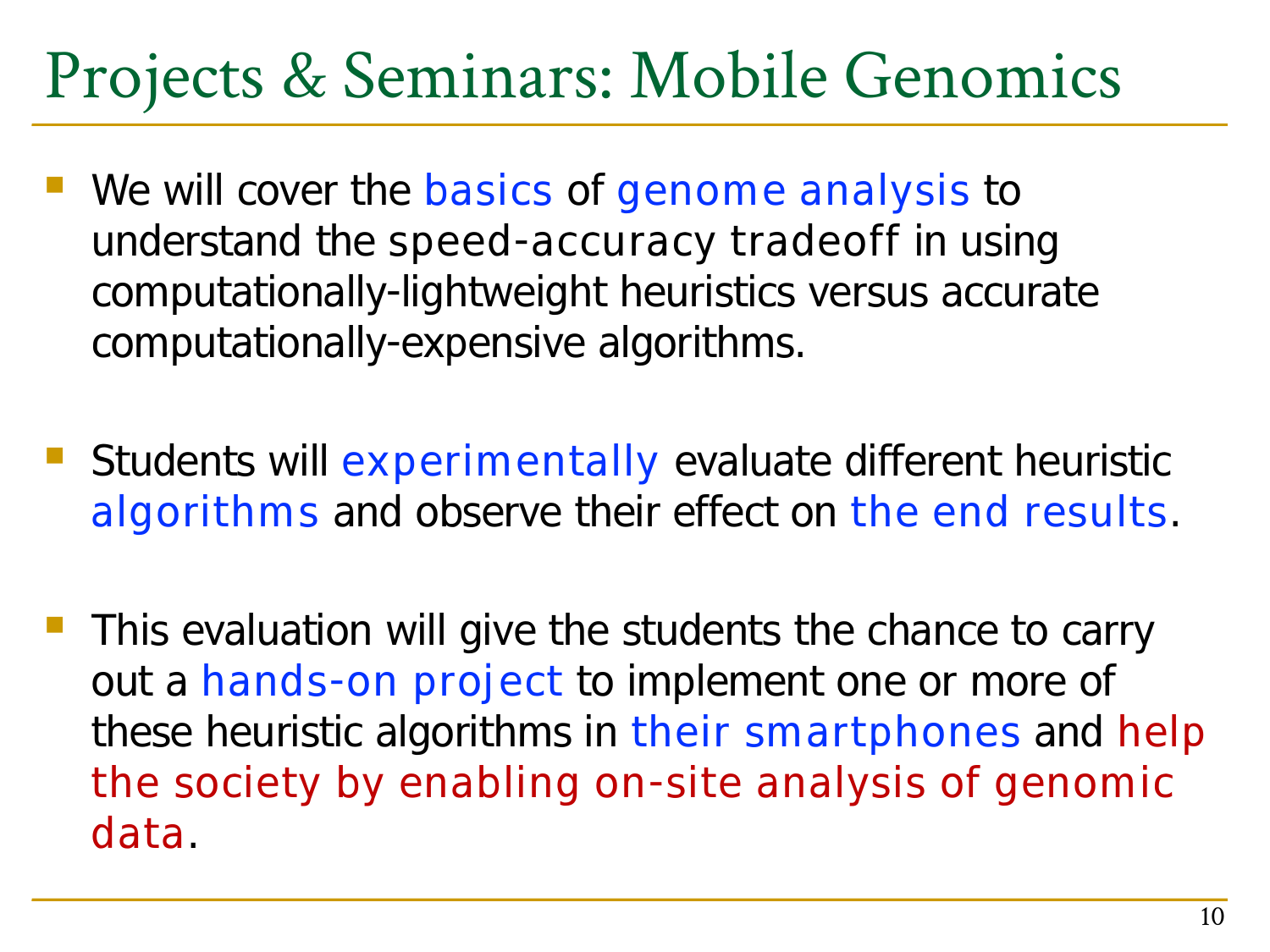

# Projects & Seminars: Mobile Genomics
We will cover the basics of genome analysis to understand the speed-accuracy tradeoff in using computationally-lightweight heuristics versus accurate computationally-expensive algorithms.

Students will experimentally evaluate different heuristic algorithms and observe their effect on the end results.

This evaluation will give the students the chance to carry out a hands-on project to implement one or more of these heuristic algorithms in their smartphones and help the society by enabling on-site analysis of genomic data.
10